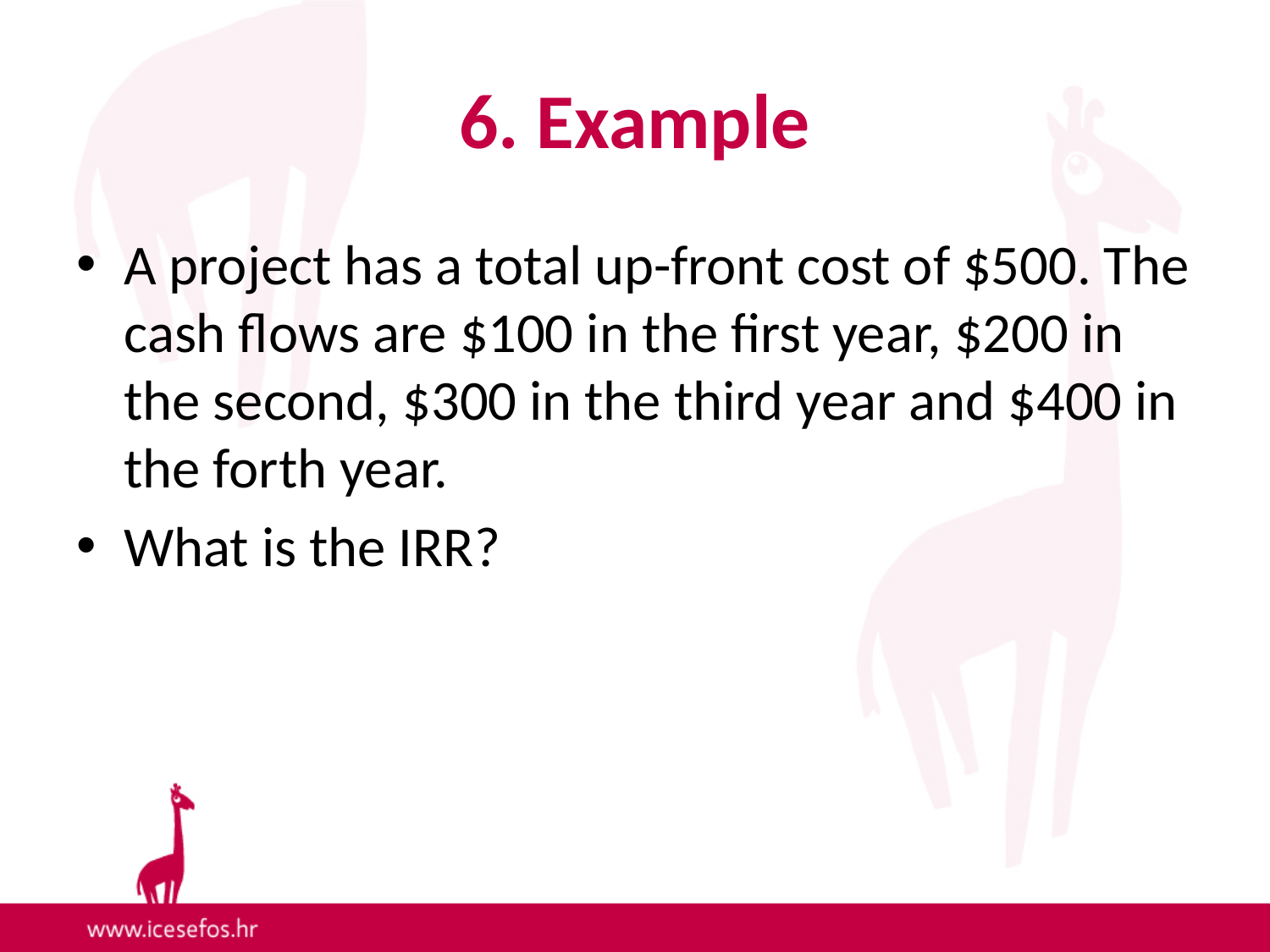

# 6. Example
A project has a total up-front cost of $500. The cash flows are $100 in the first year, $200 in the second, $300 in the third year and $400 in the forth year.
What is the IRR?